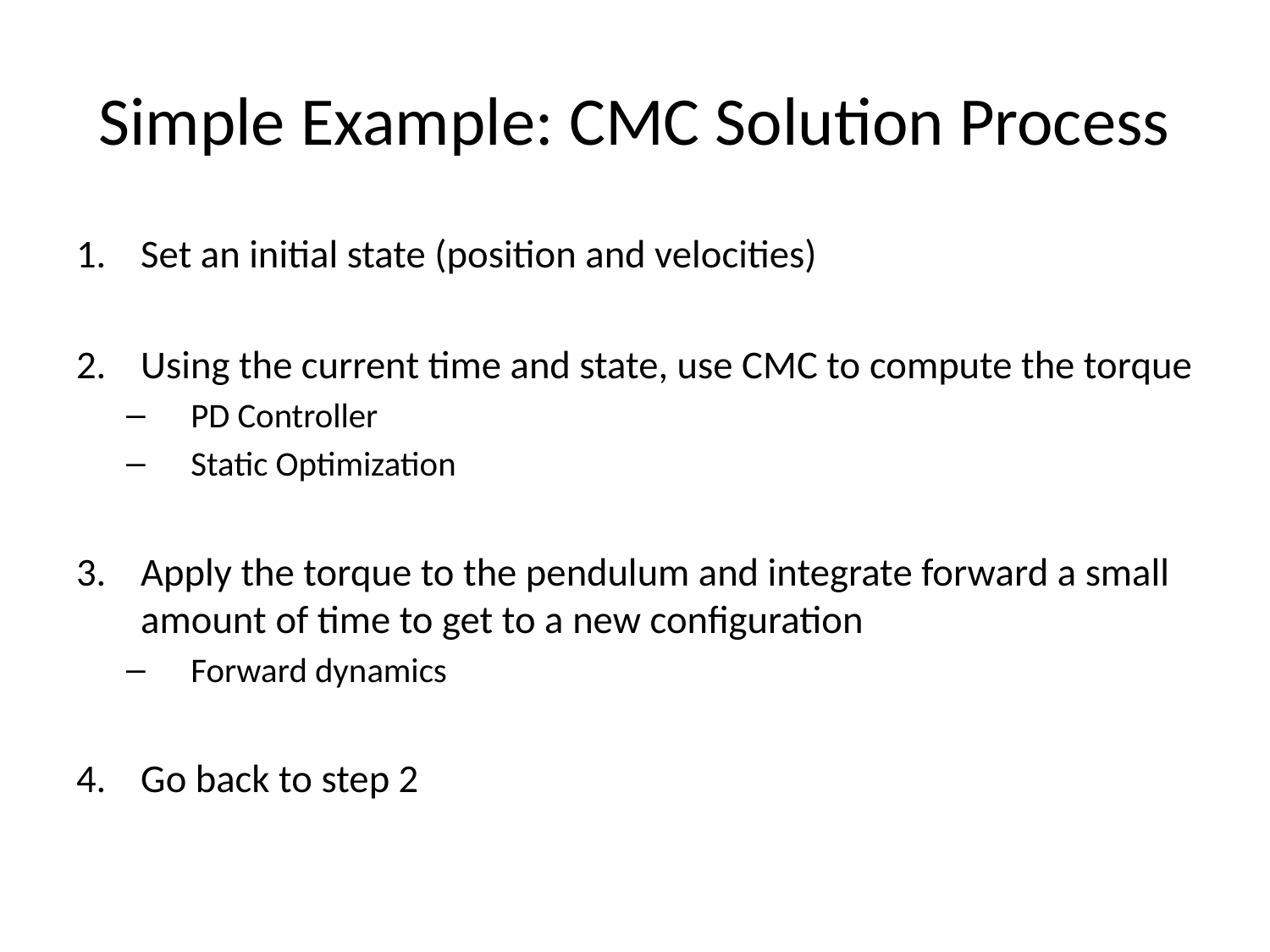

# Simple Example: CMC Solution Process
Set an initial state (position and velocities)

Using the current time and state, use CMC to compute the torque
PD Controller
Static Optimization

Apply the torque to the pendulum and integrate forward a small amount of time to get to a new configuration
Forward dynamics

Go back to step 2